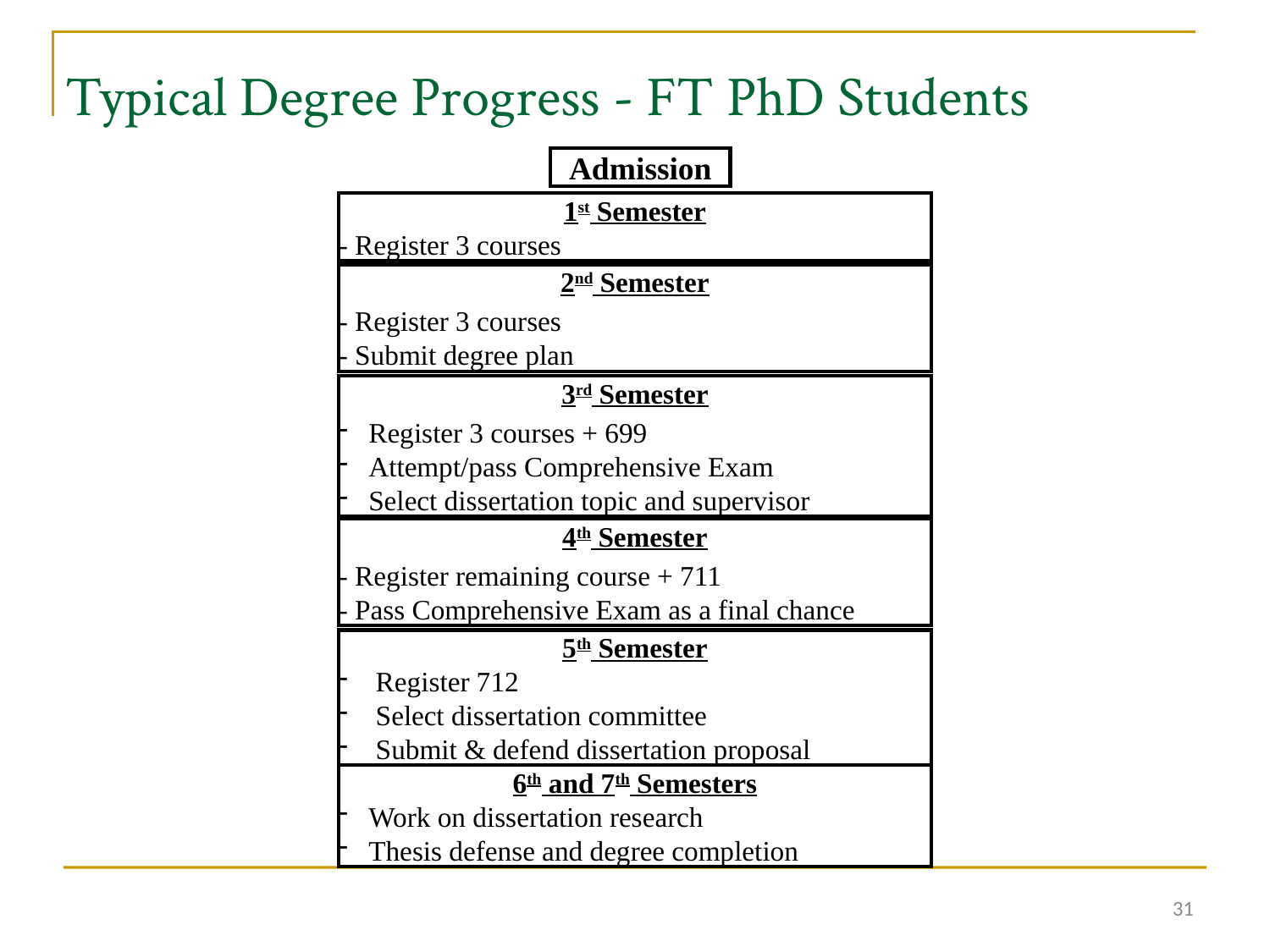

Typical Degree Progress - FT PhD Students
Admission
1st Semester
- Register 3 courses
2nd Semester
- Register 3 courses
- Submit degree plan
3rd Semester
Register 3 courses + 699
Attempt/pass Comprehensive Exam
Select dissertation topic and supervisor
4th Semester
- Register remaining course + 711
- Pass Comprehensive Exam as a final chance
5th Semester
 Register 712
 Select dissertation committee
 Submit & defend dissertation proposal
6th and 7th Semesters
Work on dissertation research
Thesis defense and degree completion
31